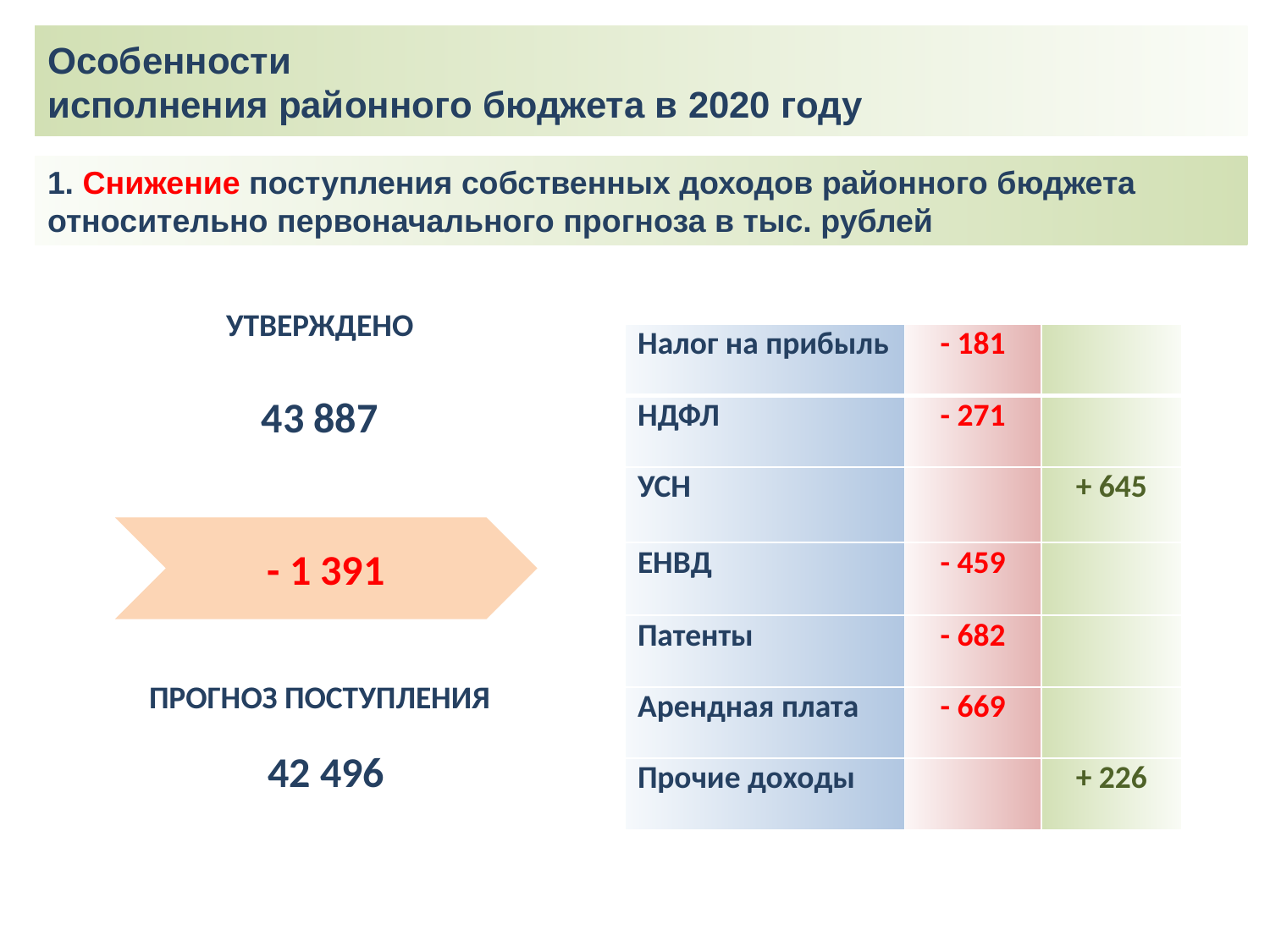

Особенности
исполнения районного бюджета в 2020 году
1. Снижение поступления собственных доходов районного бюджета относительно первоначального прогноза в тыс. рублей
УТВЕРЖДЕНО
| Налог на прибыль | - 181 |  |
| --- | --- | --- |
| НДФЛ | - 271 |  |
| УСН |  | + 645 |
| ЕНВД | - 459 |  |
| Патенты | - 682 |  |
| Арендная плата | - 669 |  |
| Прочие доходы |  | + 226 |
43 887
- 1 391
ПРОГНОЗ ПОСТУПЛЕНИЯ
42 496